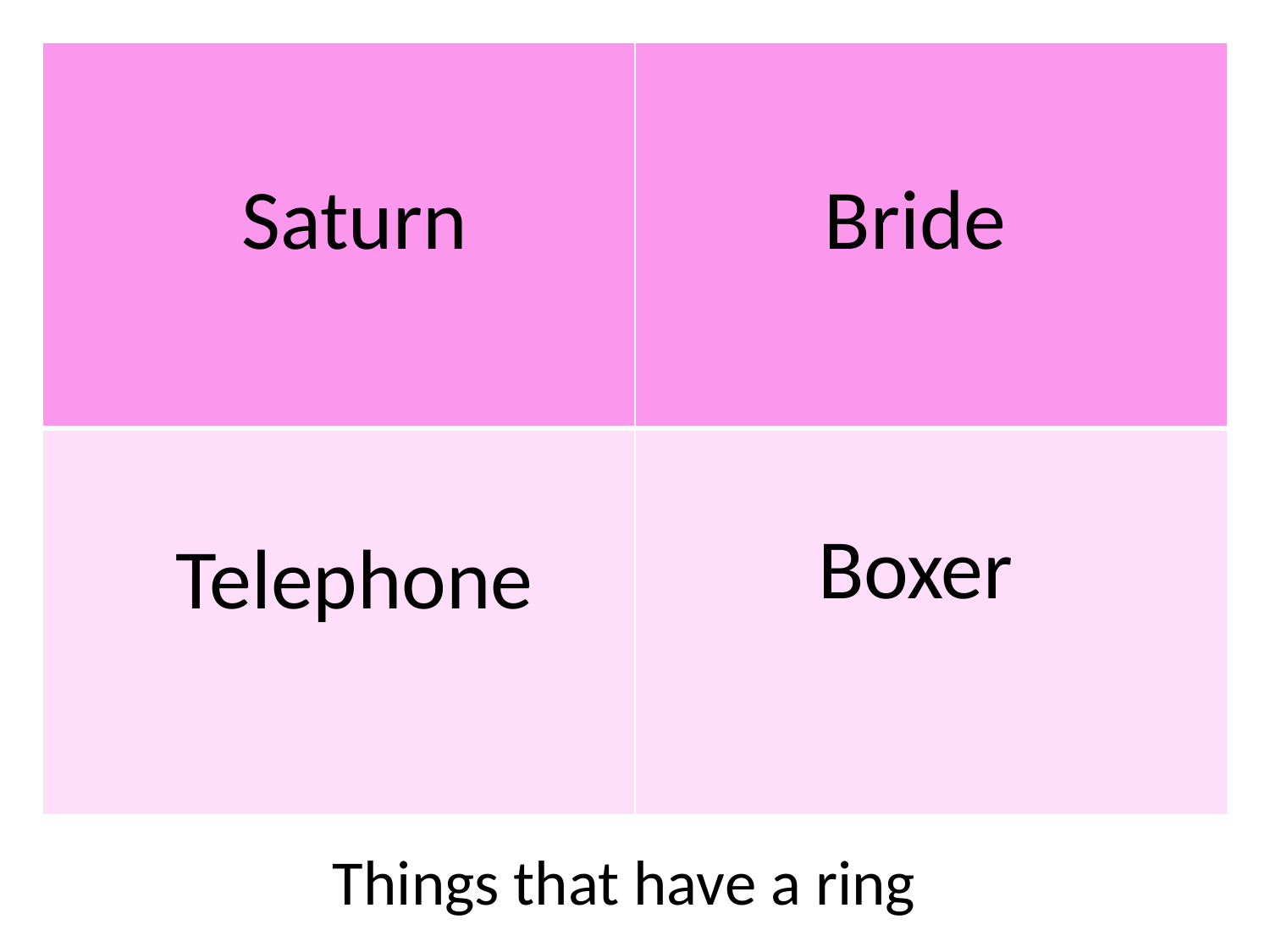

|  |  |
| --- | --- |
|  |  |
Saturn
Bride
Boxer
Telephone
Things that have a ring